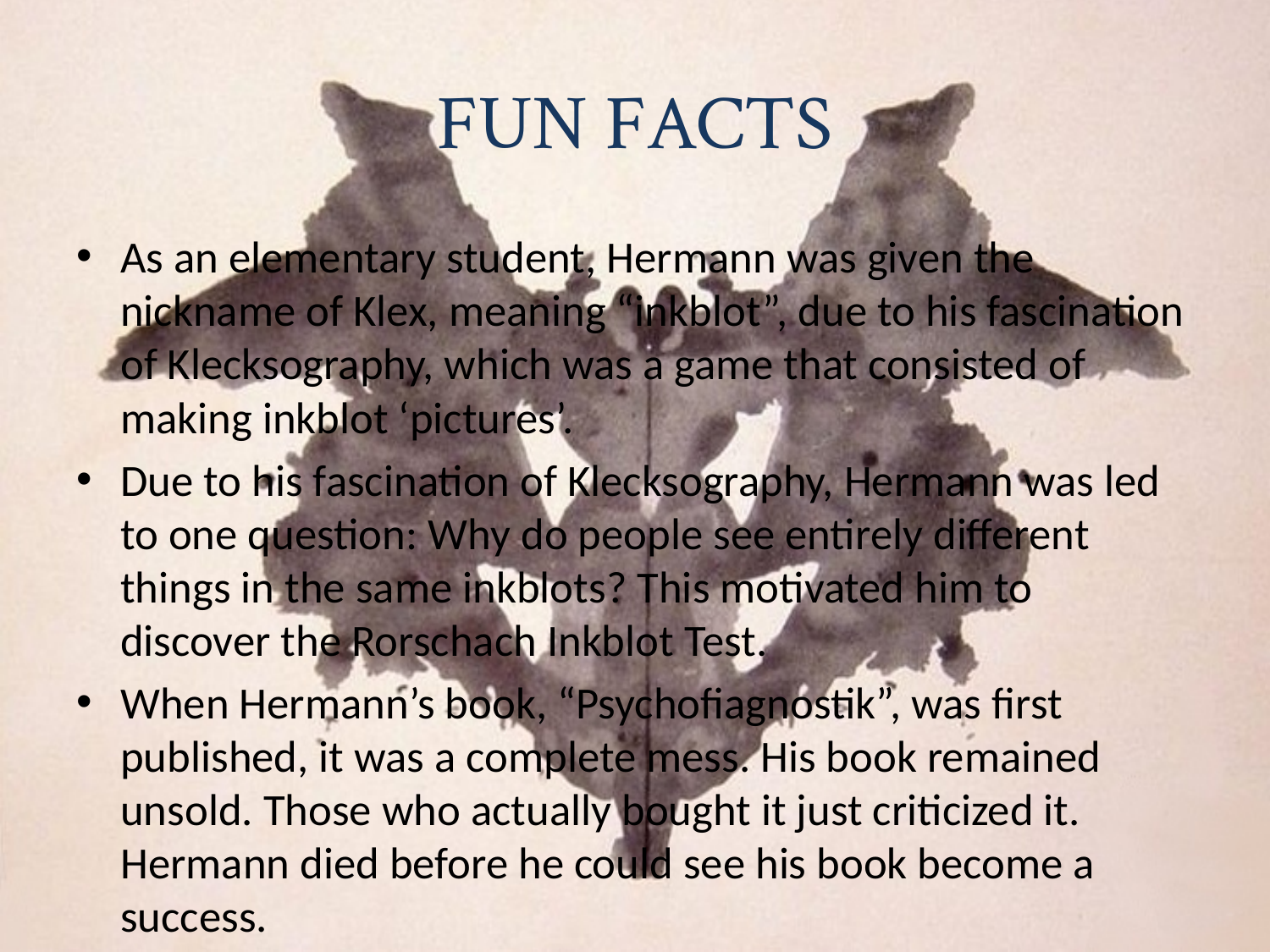

# FUN FACTS
As an elementary student, Hermann was given the nickname of Klex, meaning “inkblot”, due to his fascination of Klecksography, which was a game that consisted of making inkblot ‘pictures’.
Due to his fascination of Klecksography, Hermann was led to one question: Why do people see entirely different things in the same inkblots? This motivated him to discover the Rorschach Inkblot Test.
When Hermann’s book, “Psychofiagnostik”, was first published, it was a complete mess. His book remained unsold. Those who actually bought it just criticized it. Hermann died before he could see his book become a success.